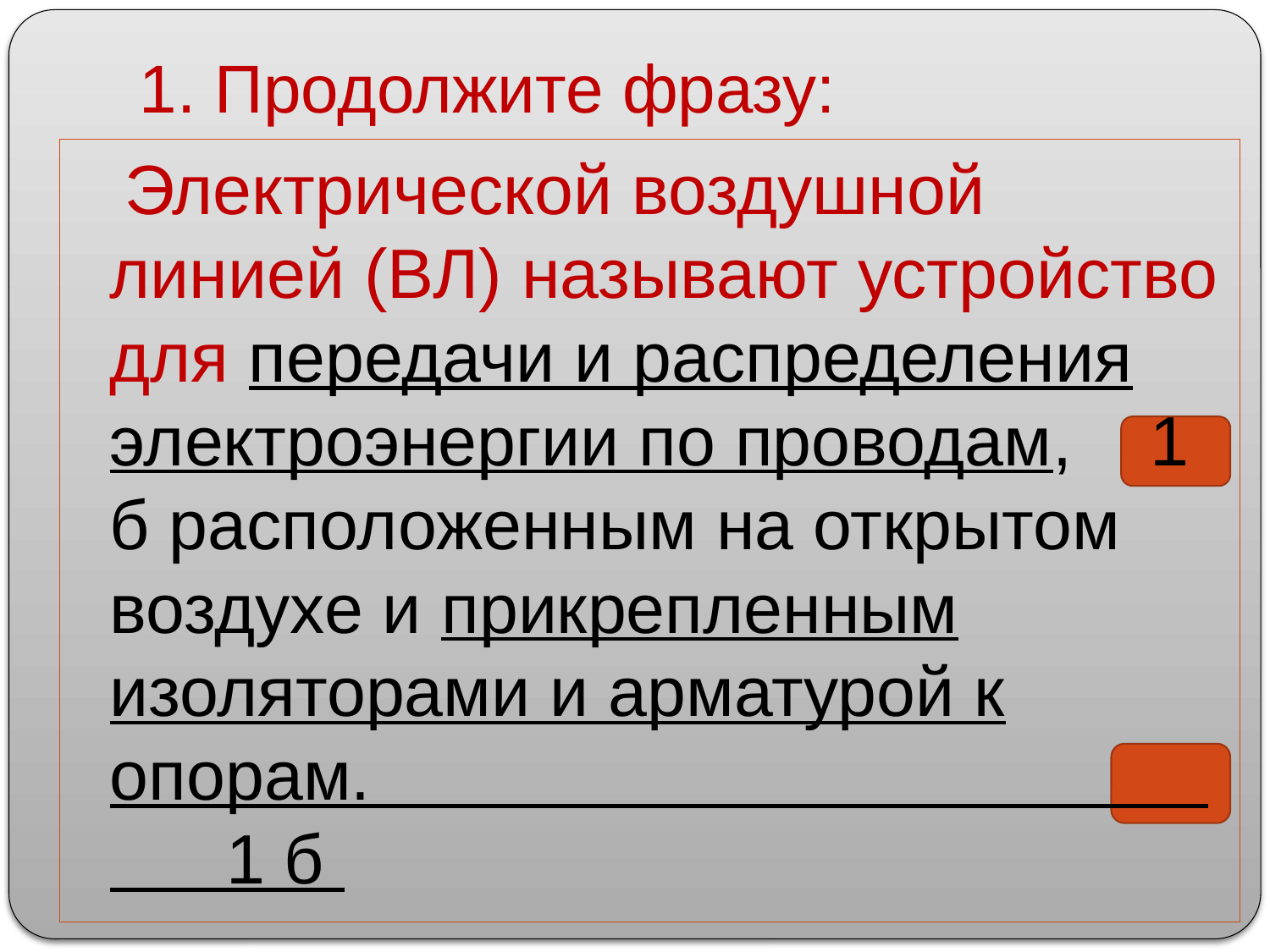

# 1. Продолжите фразу:
   Электрической воздушной линией (ВЛ) называют устройство для передачи и распределения электроэнергии по проводам,    1 б расположенным на открытом воздухе и прикрепленным изоляторами и арматурой к опорам.                                                  1 б